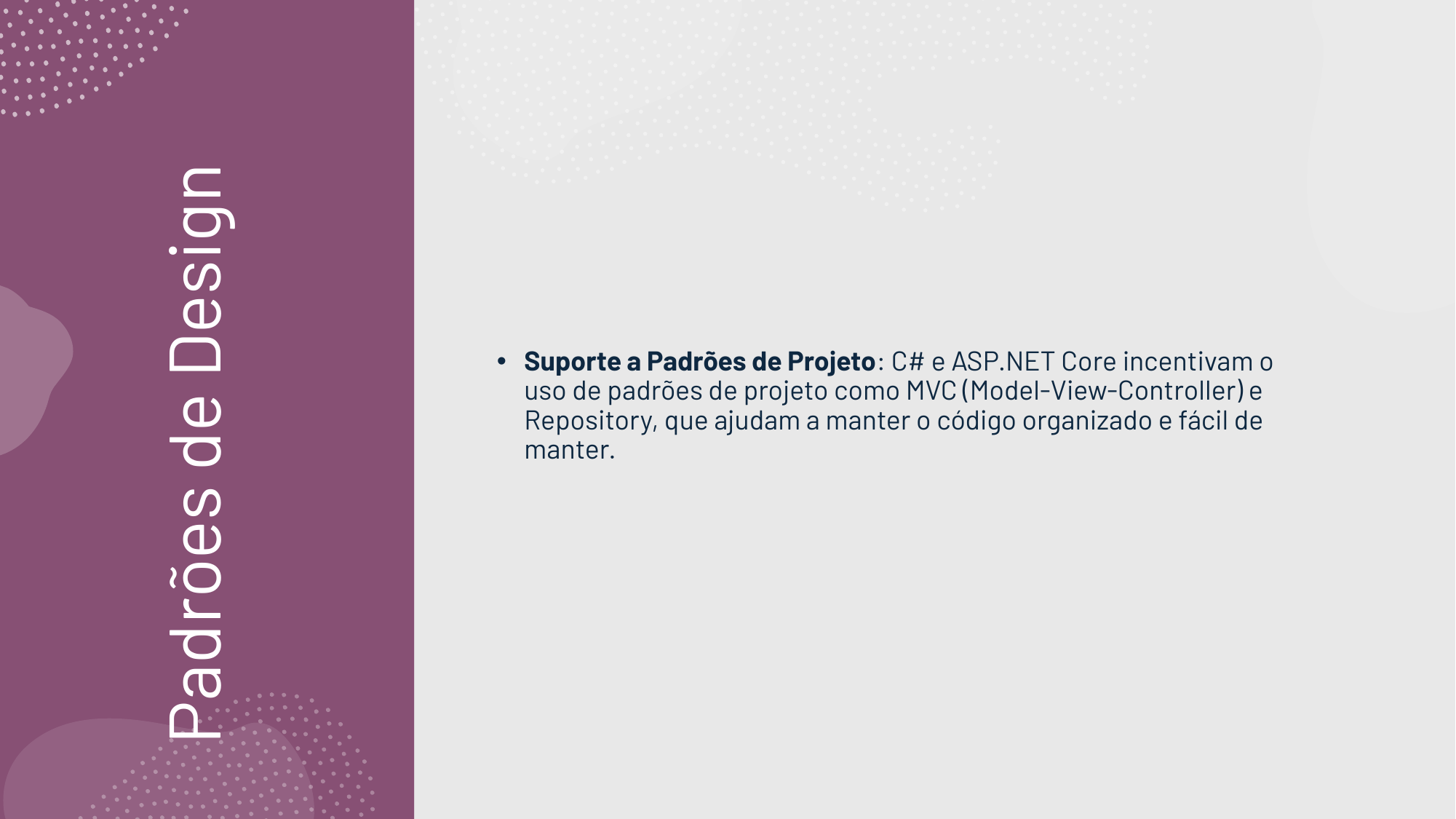

Suporte a Padrões de Projeto: C# e ASP.NET Core incentivam o uso de padrões de projeto como MVC (Model-View-Controller) e Repository, que ajudam a manter o código organizado e fácil de manter.
# Padrões de Design